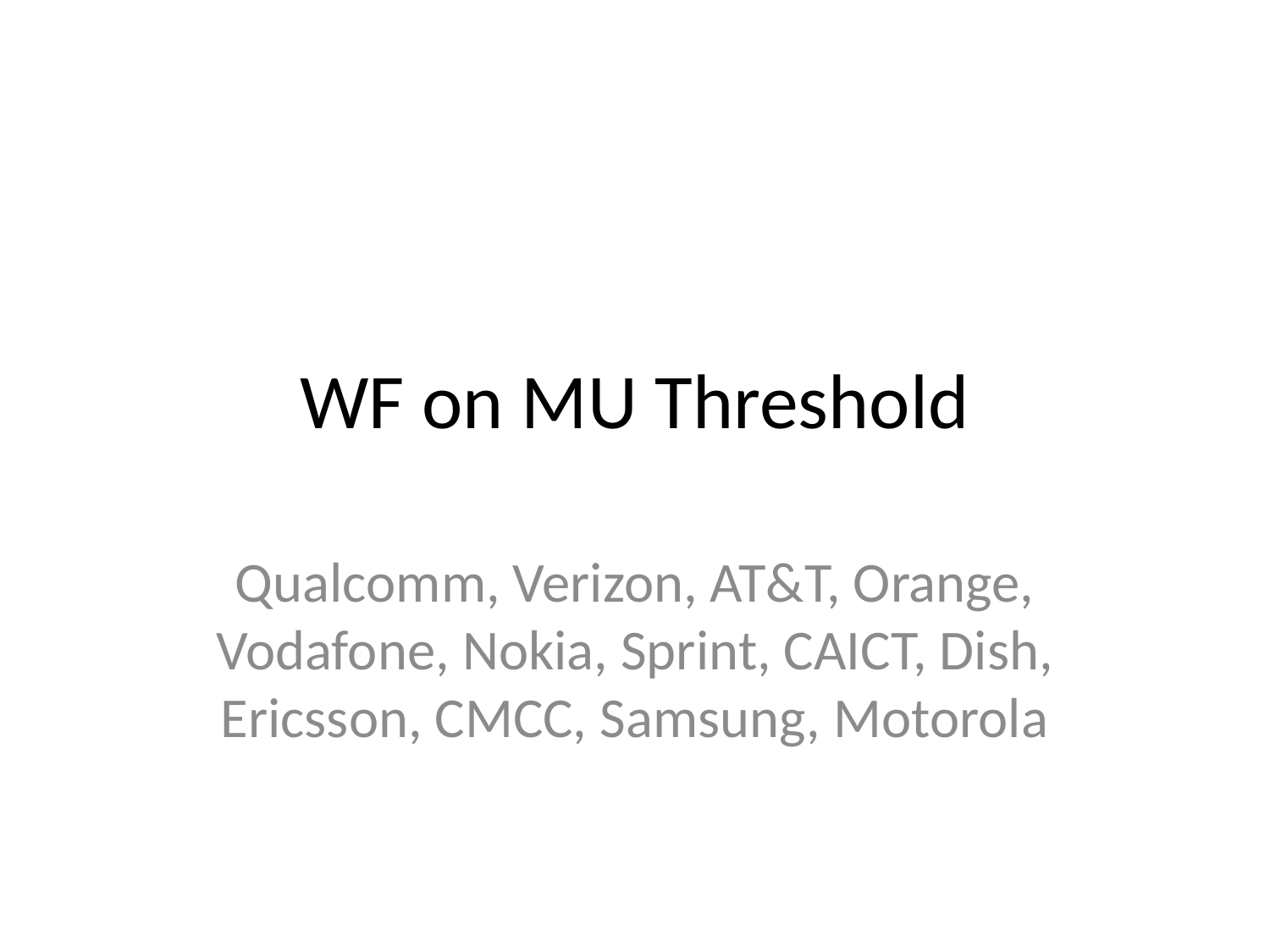

# WF on MU Threshold
Qualcomm, Verizon, AT&T, Orange, Vodafone, Nokia, Sprint, CAICT, Dish, Ericsson, CMCC, Samsung, Motorola